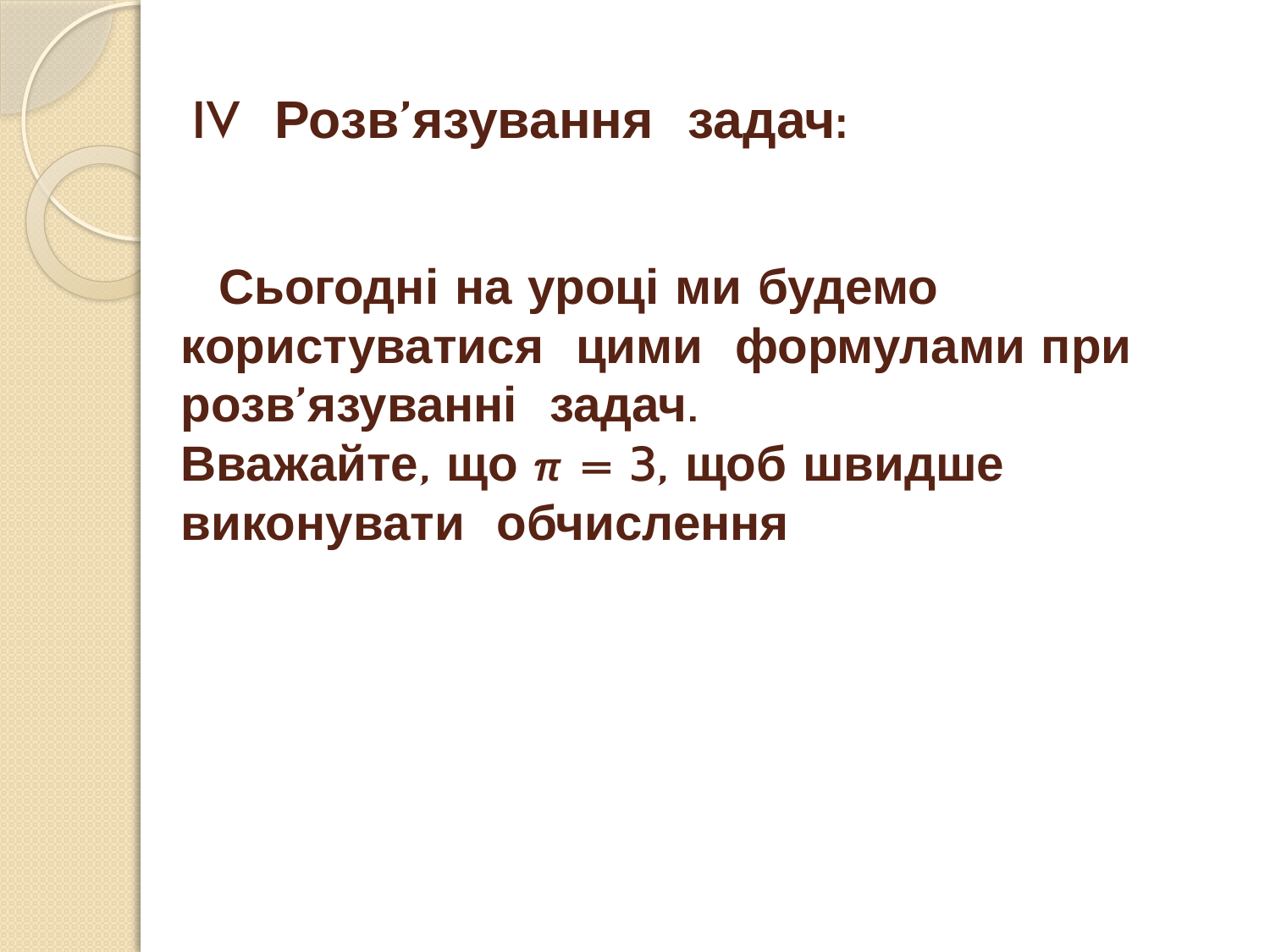

#
IV  Розв’язування  задач:

Сьогодні на уроці ми будемо користуватися  цими  формулами при розв’язуванні  задач.
Вважайте, що π = 3, щоб швидше  виконувати  обчислення